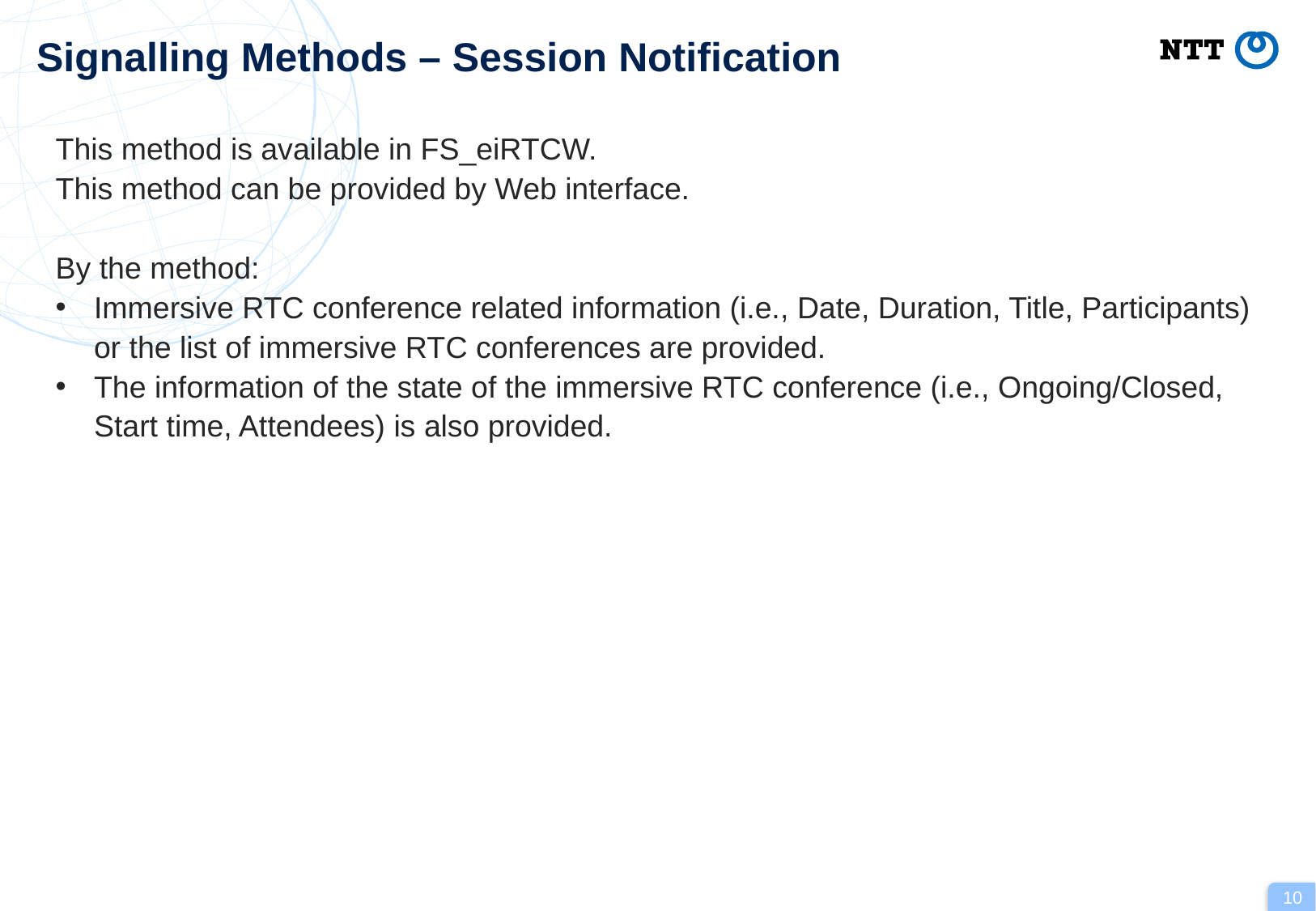

# Signalling Methods – Session Notification
This method is available in FS_eiRTCW.
This method can be provided by Web interface.

By the method:
Immersive RTC conference related information (i.e., Date, Duration, Title, Participants) or the list of immersive RTC conferences are provided.
The information of the state of the immersive RTC conference (i.e., Ongoing/Closed, Start time, Attendees) is also provided.